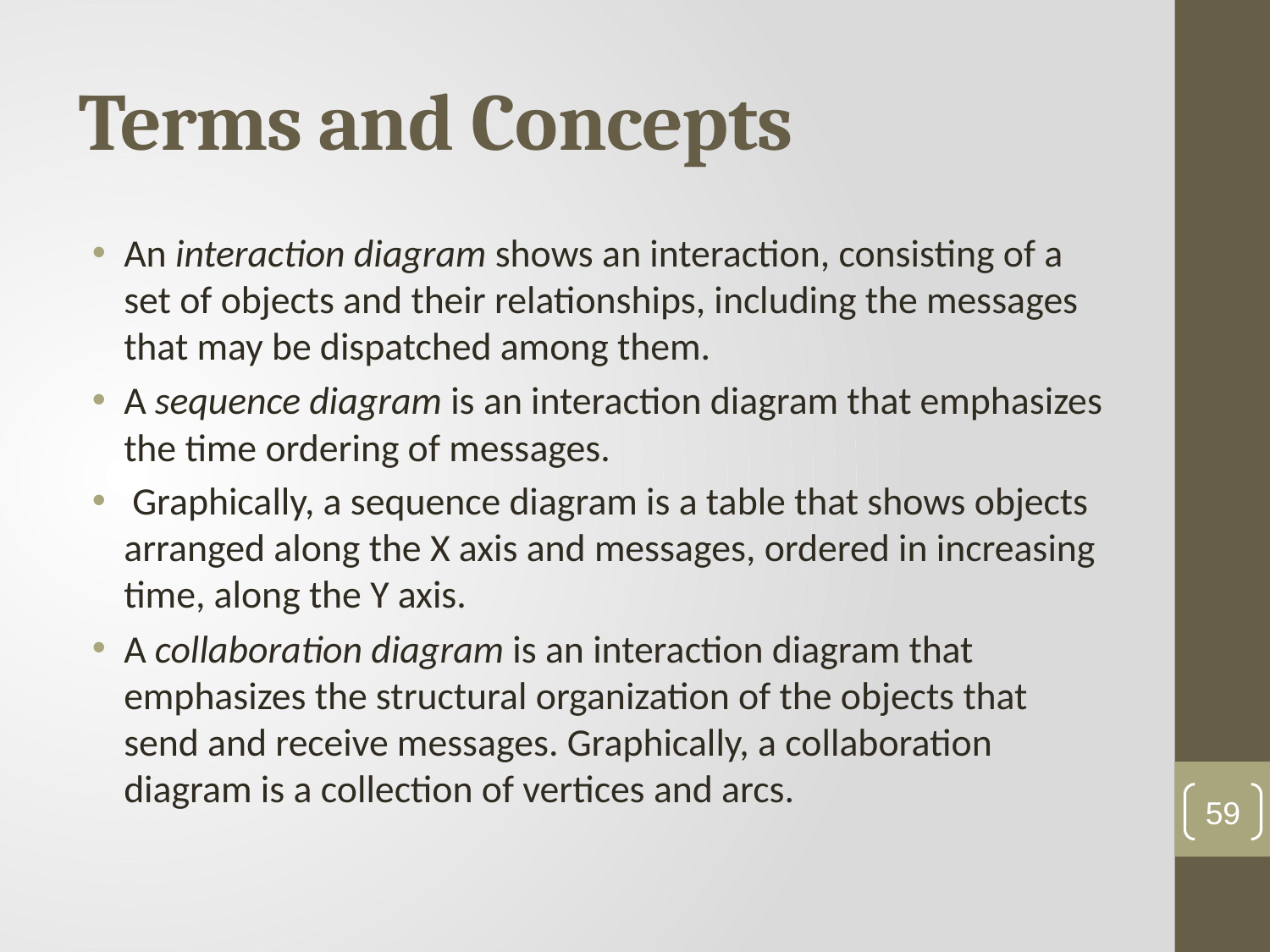

# Terms and Concepts
An interaction diagram shows an interaction, consisting of a set of objects and their relationships, including the messages that may be dispatched among them.
A sequence diagram is an interaction diagram that emphasizes the time ordering of messages.
 Graphically, a sequence diagram is a table that shows objects arranged along the X axis and messages, ordered in increasing time, along the Y axis.
A collaboration diagram is an interaction diagram that emphasizes the structural organization of the objects that send and receive messages. Graphically, a collaboration diagram is a collection of vertices and arcs.
59